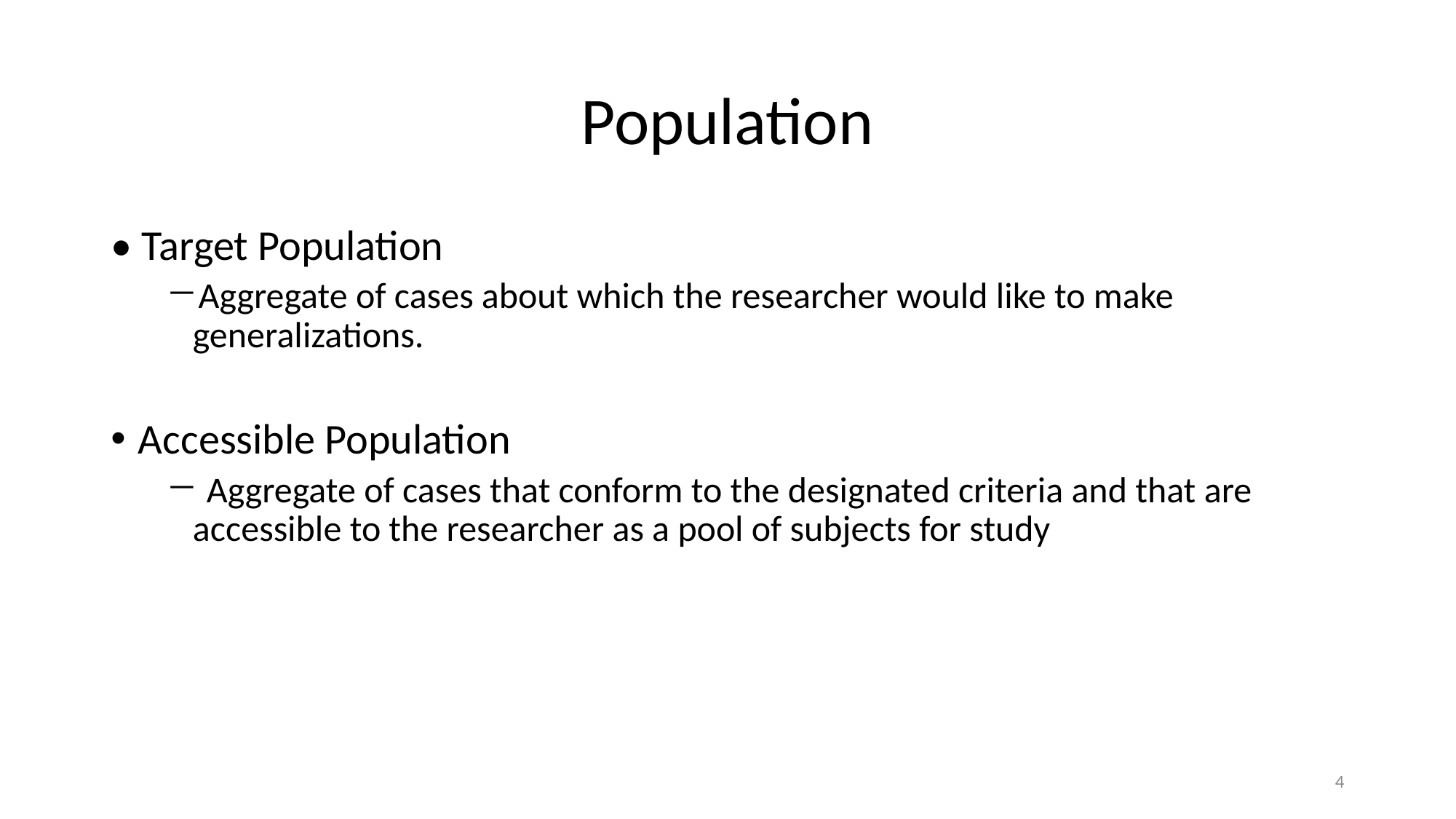

# Population
• Target Population
Aggregate of cases about which the researcher would like to make generalizations.

Accessible Population
 Aggregate of cases that conform to the designated criteria and that are accessible to the researcher as a pool of subjects for study

4